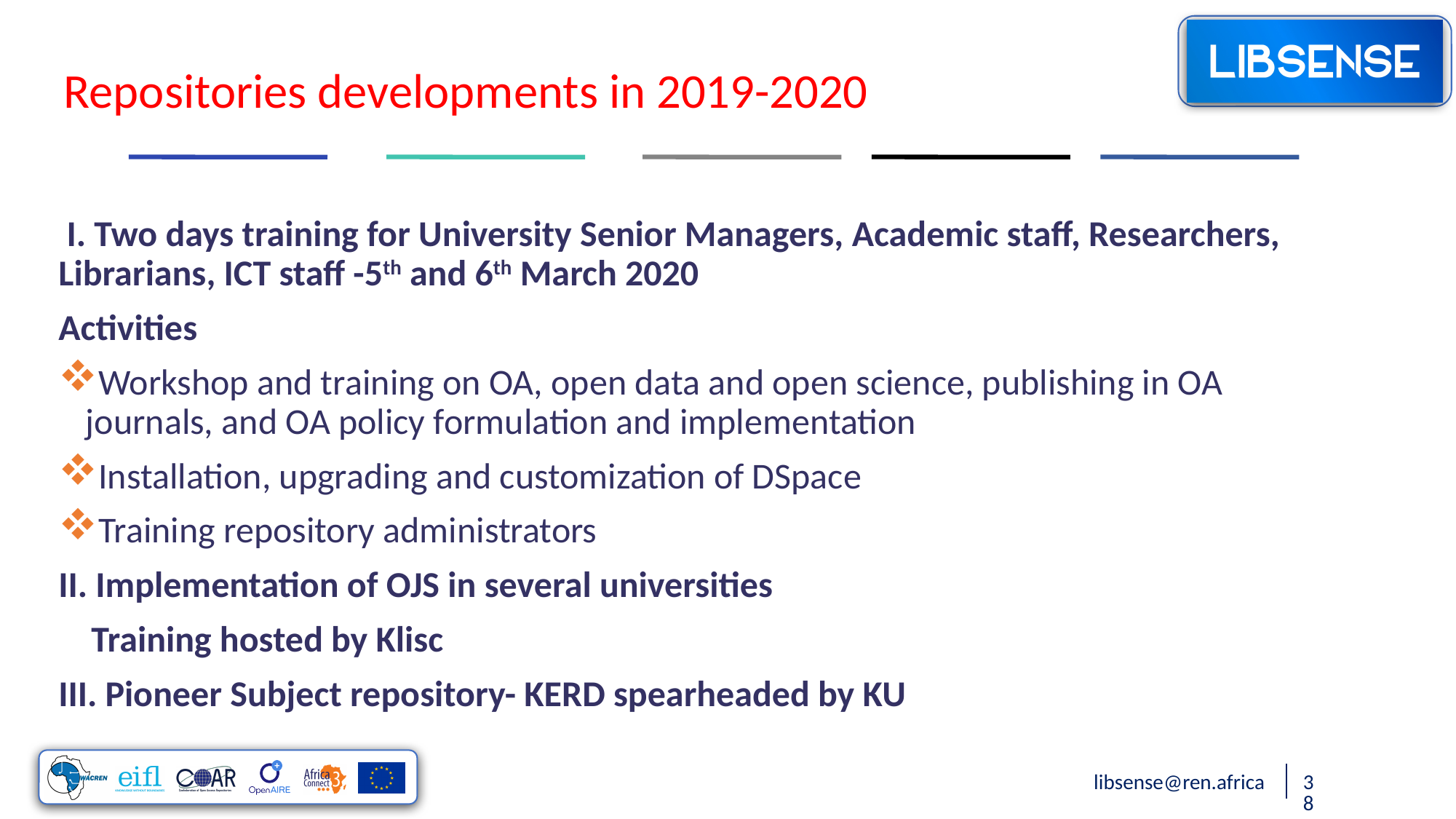

Repositories developments in 2019-2020

 I. Two days training for University Senior Managers, Academic staff, Researchers, Librarians, ICT staff -5th and 6th March 2020
Activities
Workshop and training on OA, open data and open science, publishing in OA journals, and OA policy formulation and implementation
Installation, upgrading and customization of DSpace
Training repository administrators
II. Implementation of OJS in several universities
    Training hosted by Klisc
III. Pioneer Subject repository- KERD spearheaded by KU

libsense@ren.africa
38